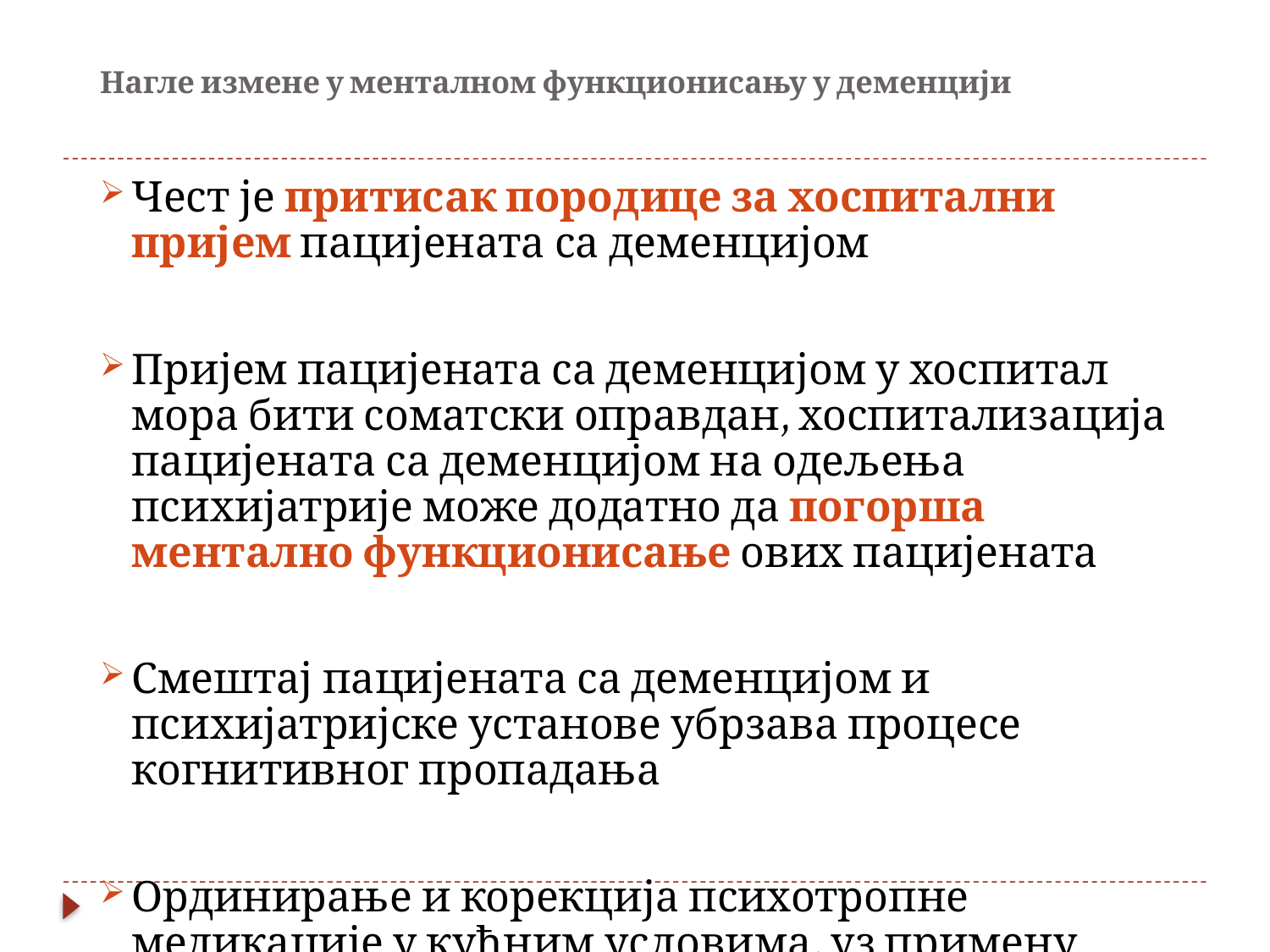

# Нагле измене у менталном функционисању у деменцији
Чест је притисак породице за хоспитални пријем пацијената са деменцијом

Пријем пацијената са деменцијом у хоспитал мора бити соматски оправдан, хоспитализација пацијената са деменцијом на одељења психијатрије може додатно да погорша ментално функционисање ових пацијената

Смештај пацијената са деменцијом и психијатријске установе убрзава процесе когнитивног пропадања

Ординирање и корекција психотропне медикације у кућним условима, уз примену нефармаколошких мера